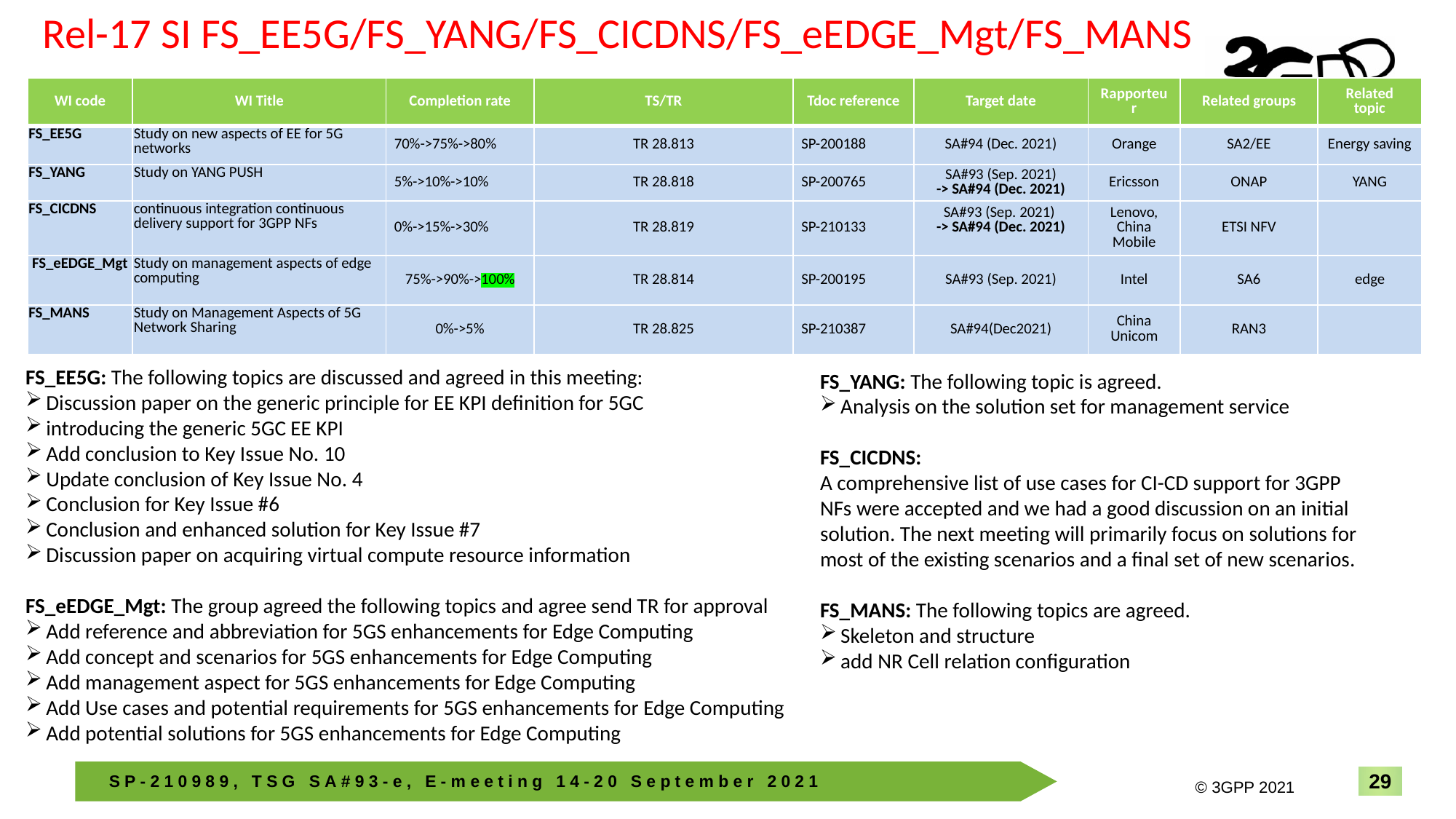

Rel-17 SI FS_EE5G/FS_YANG/FS_CICDNS/FS_eEDGE_Mgt/FS_MANS

| WI code | WI Title | Completion rate | TS/TR | Tdoc reference | Target date | Rapporteur | Related groups | Related topic |
| --- | --- | --- | --- | --- | --- | --- | --- | --- |
| FS\_EE5G | Study on new aspects of EE for 5G networks | 70%->75%->80% | TR 28.813 | SP-200188 | SA#94 (Dec. 2021) | Orange | SA2/EE | Energy saving |
| FS\_YANG | Study on YANG PUSH | 5%->10%->10% | TR 28.818 | SP-200765 | SA#93 (Sep. 2021) -> SA#94 (Dec. 2021) | Ericsson | ONAP | YANG |
| FS\_CICDNS | continuous integration continuous delivery support for 3GPP NFs | 0%->15%->30% | TR 28.819 | SP-210133 | SA#93 (Sep. 2021) -> SA#94 (Dec. 2021) | Lenovo, China Mobile | ETSI NFV |  |
| FS\_eEDGE\_Mgt | Study on management aspects of edge computing | 75%->90%->100% | TR 28.814 | SP-200195 | SA#93 (Sep. 2021) | Intel | SA6 | edge |
| FS\_MANS | Study on Management Aspects of 5G Network Sharing | 0%->5% | TR 28.825 | SP-210387 | SA#94(Dec2021) | China Unicom | RAN3 |  |
Working Progress
FS_EE5G: The following topics are discussed and agreed in this meeting:
Discussion paper on the generic principle for EE KPI definition for 5GC
introducing the generic 5GC EE KPI
Add conclusion to Key Issue No. 10
Update conclusion of Key Issue No. 4
Conclusion for Key Issue #6
Conclusion and enhanced solution for Key Issue #7
Discussion paper on acquiring virtual compute resource information

FS_eEDGE_Mgt: The group agreed the following topics and agree send TR for approval
Add reference and abbreviation for 5GS enhancements for Edge Computing
Add concept and scenarios for 5GS enhancements for Edge Computing
Add management aspect for 5GS enhancements for Edge Computing
Add Use cases and potential requirements for 5GS enhancements for Edge Computing
Add potential solutions for 5GS enhancements for Edge Computing
FS_YANG: The following topic is agreed.
Analysis on the solution set for management service

FS_CICDNS:
A comprehensive list of use cases for CI-CD support for 3GPP NFs were accepted and we had a good discussion on an initial solution. The next meeting will primarily focus on solutions for most of the existing scenarios and a final set of new scenarios.

FS_MANS: The following topics are agreed.
Skeleton and structure
add NR Cell relation configuration